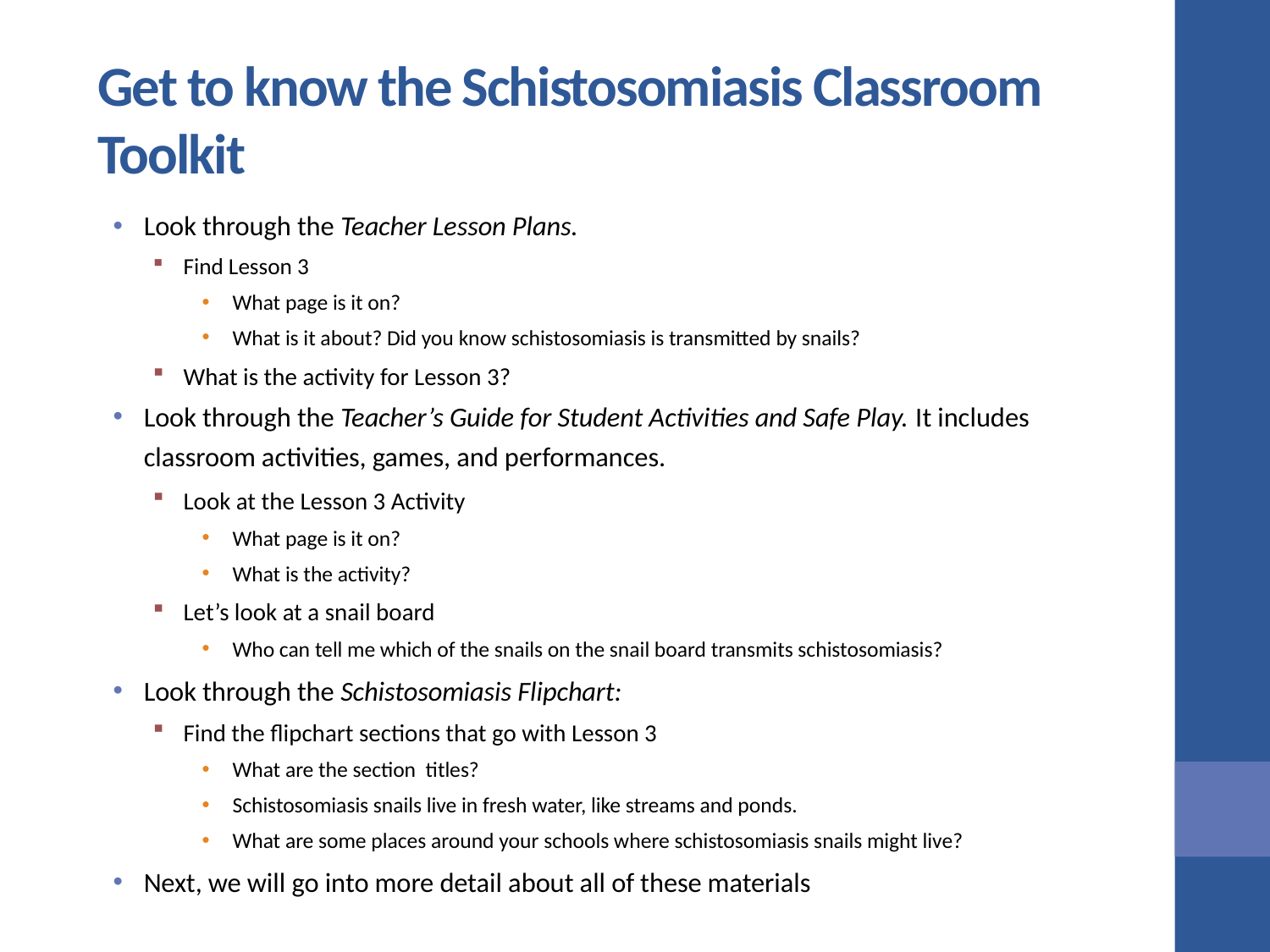

# Get to know the Schistosomiasis Classroom Toolkit
Look through the Teacher Lesson Plans.
Find Lesson 3
What page is it on?
What is it about? Did you know schistosomiasis is transmitted by snails?
What is the activity for Lesson 3?
Look through the Teacher’s Guide for Student Activities and Safe Play. It includes classroom activities, games, and performances.
Look at the Lesson 3 Activity
What page is it on?
What is the activity?
Let’s look at a snail board
Who can tell me which of the snails on the snail board transmits schistosomiasis?
Look through the Schistosomiasis Flipchart:
Find the flipchart sections that go with Lesson 3
What are the section  titles?
Schistosomiasis snails live in fresh water, like streams and ponds.
What are some places around your schools where schistosomiasis snails might live?
Next, we will go into more detail about all of these materials